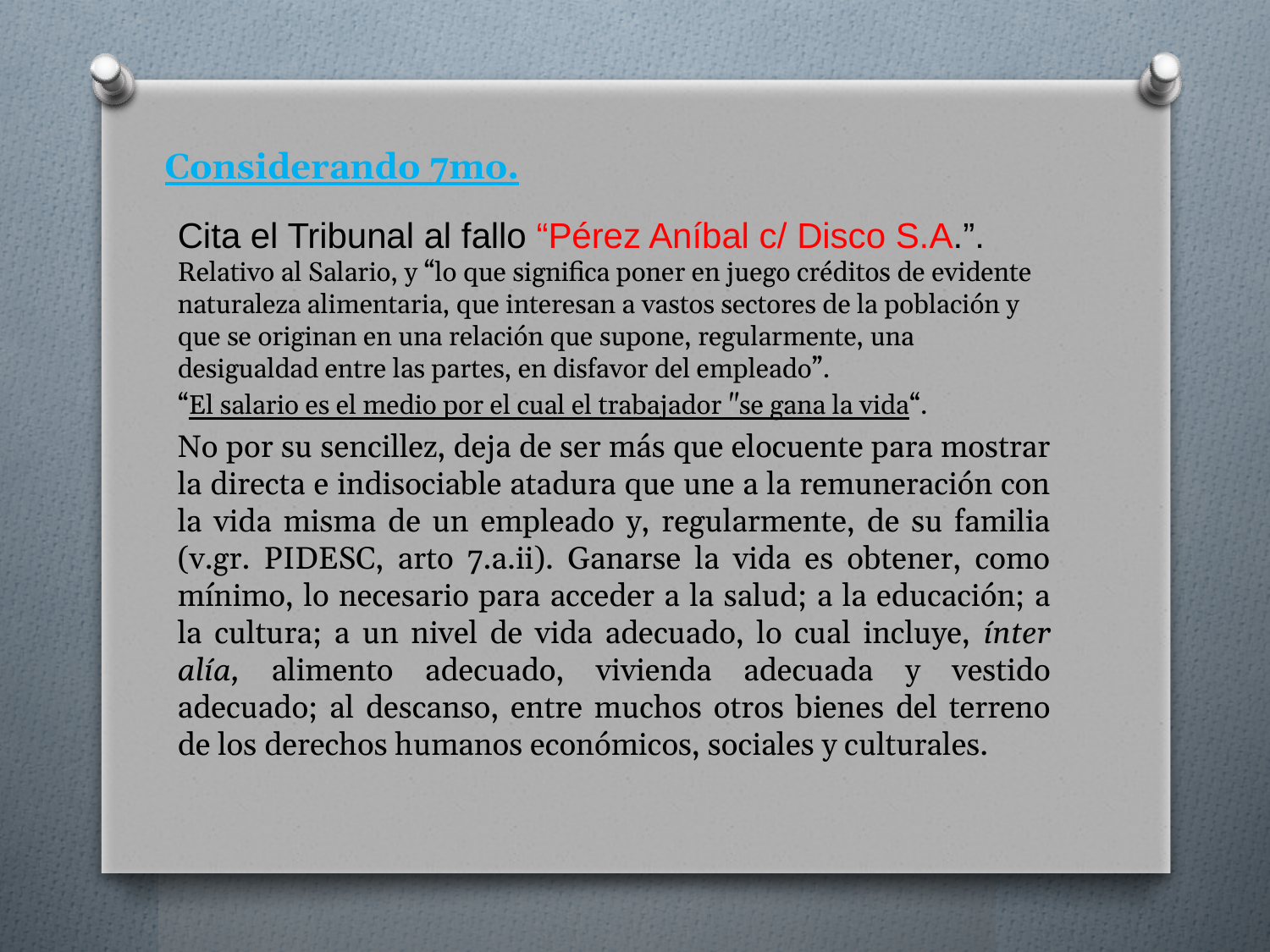

# Considerando 7mo.
Cita el Tribunal al fallo “Pérez Aníbal c/ Disco S.A.”. Relativo al Salario, y “lo que significa poner en juego créditos de evidente naturaleza alimentaria, que interesan a vastos sectores de la población y que se originan en una relación que supone, regularmente, una desigualdad entre las partes, en disfavor del empleado”.
“El salario es el medio por el cual el trabajador "se gana la vida“.
No por su sencillez, deja de ser más que elocuente para mostrar la directa e indisociable atadura que une a la remuneración con la vida misma de un empleado y, regularmente, de su familia (v.gr. PIDESC, arto 7.a.ii). Ganarse la vida es obtener, como mínimo, lo necesario para acceder a la salud; a la educación; a la cultura; a un nivel de vida adecuado, lo cual incluye, ínter alía, alimento adecuado, vivienda adecuada y vestido adecuado; al descanso, entre muchos otros bienes del terreno de los derechos humanos económicos, sociales y culturales.